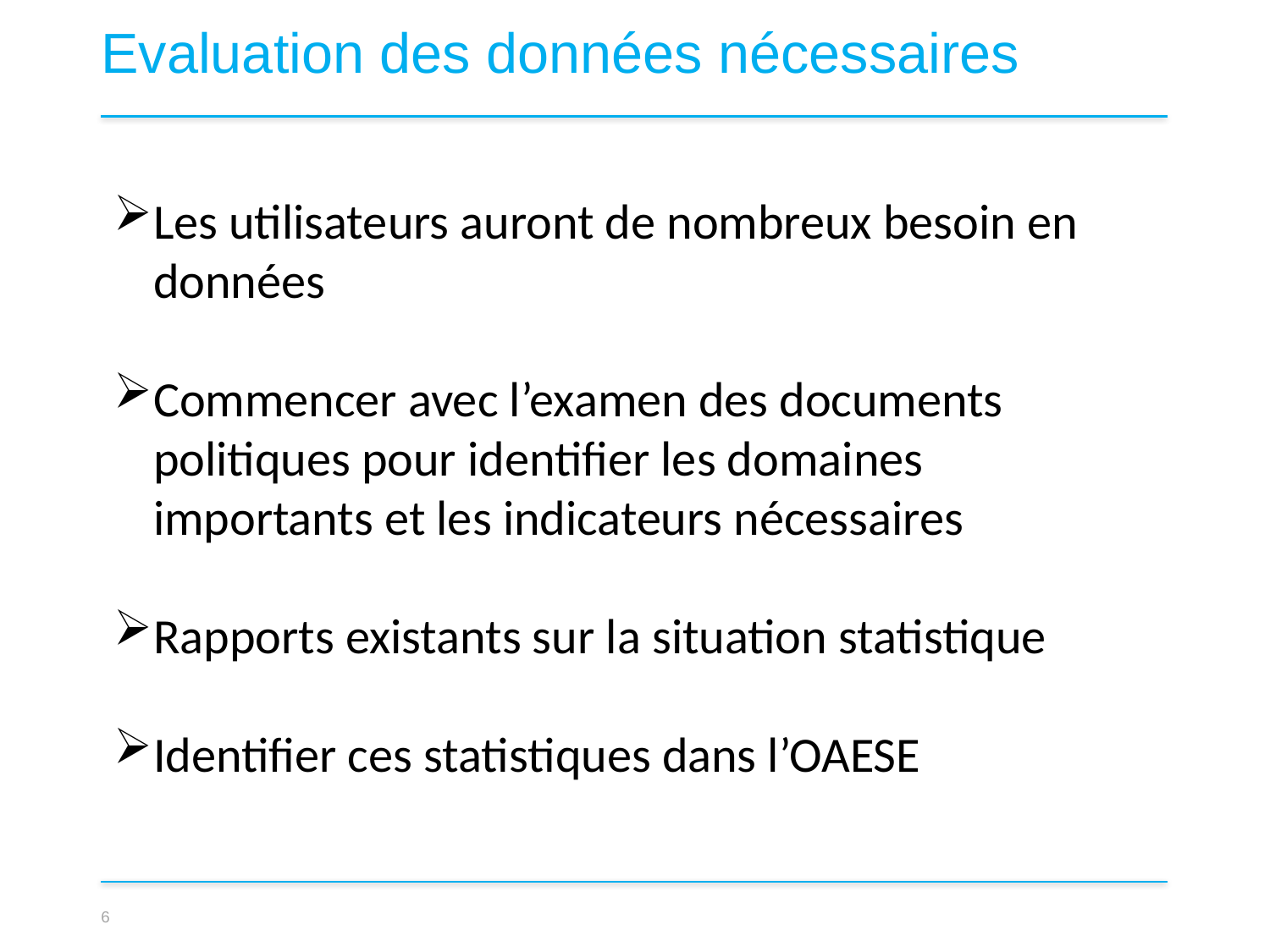

Evaluation des données nécessaires

Les utilisateurs auront de nombreux besoin en données

Commencer avec l’examen des documents politiques pour identifier les domaines importants et les indicateurs nécessaires

Rapports existants sur la situation statistique

Identifier ces statistiques dans l’OAESE
6